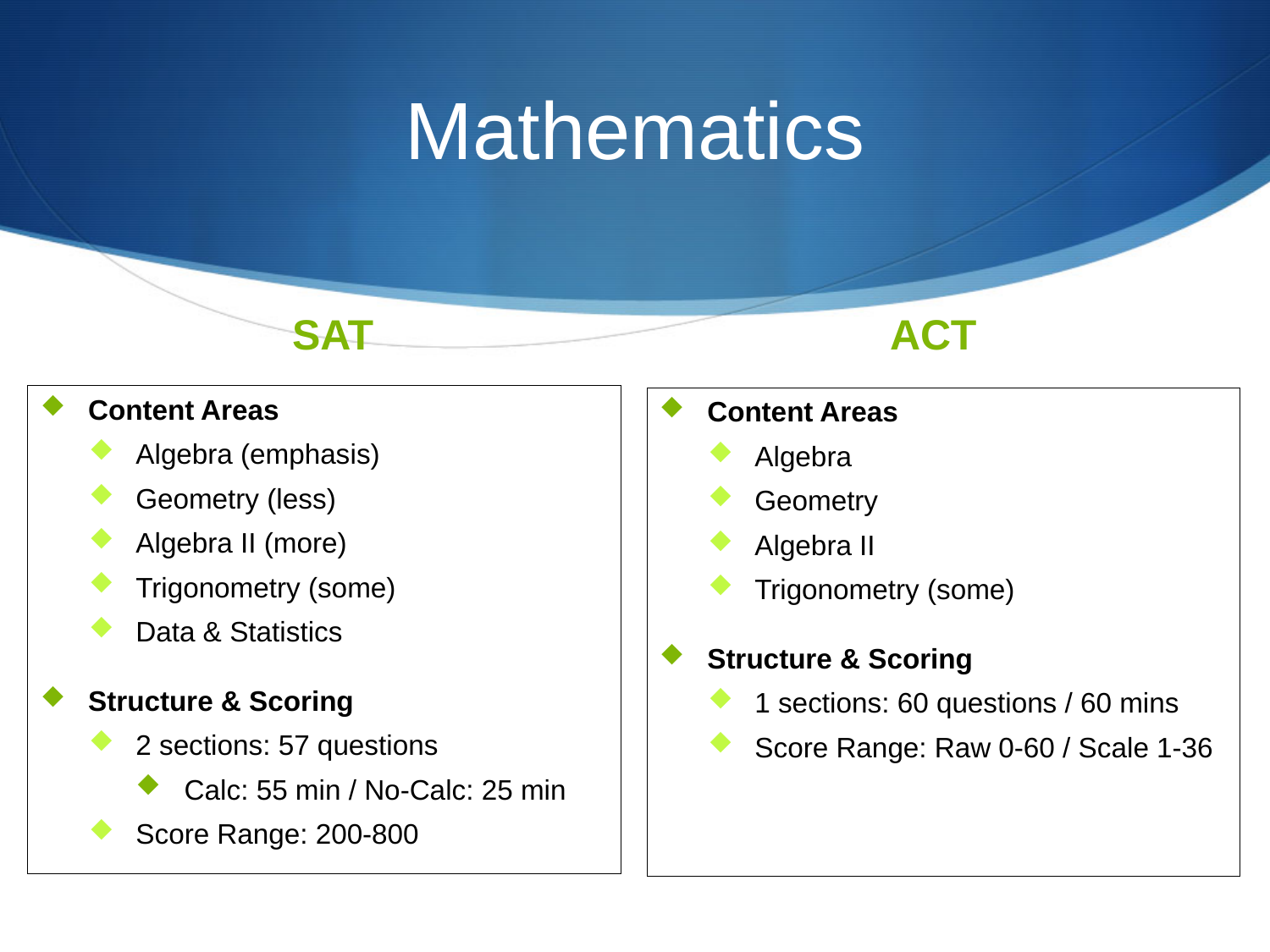

# Mathematics
SAT
ACT
Content Areas
Algebra (emphasis)
Geometry (less)
Algebra II (more)
Trigonometry (some)
Data & Statistics
Structure & Scoring
2 sections: 57 questions
Calc: 55 min / No-Calc: 25 min
Score Range: 200-800

Content Areas
Algebra
Geometry
Algebra II
Trigonometry (some)
Structure & Scoring
1 sections: 60 questions / 60 mins
Score Range: Raw 0-60 / Scale 1-36